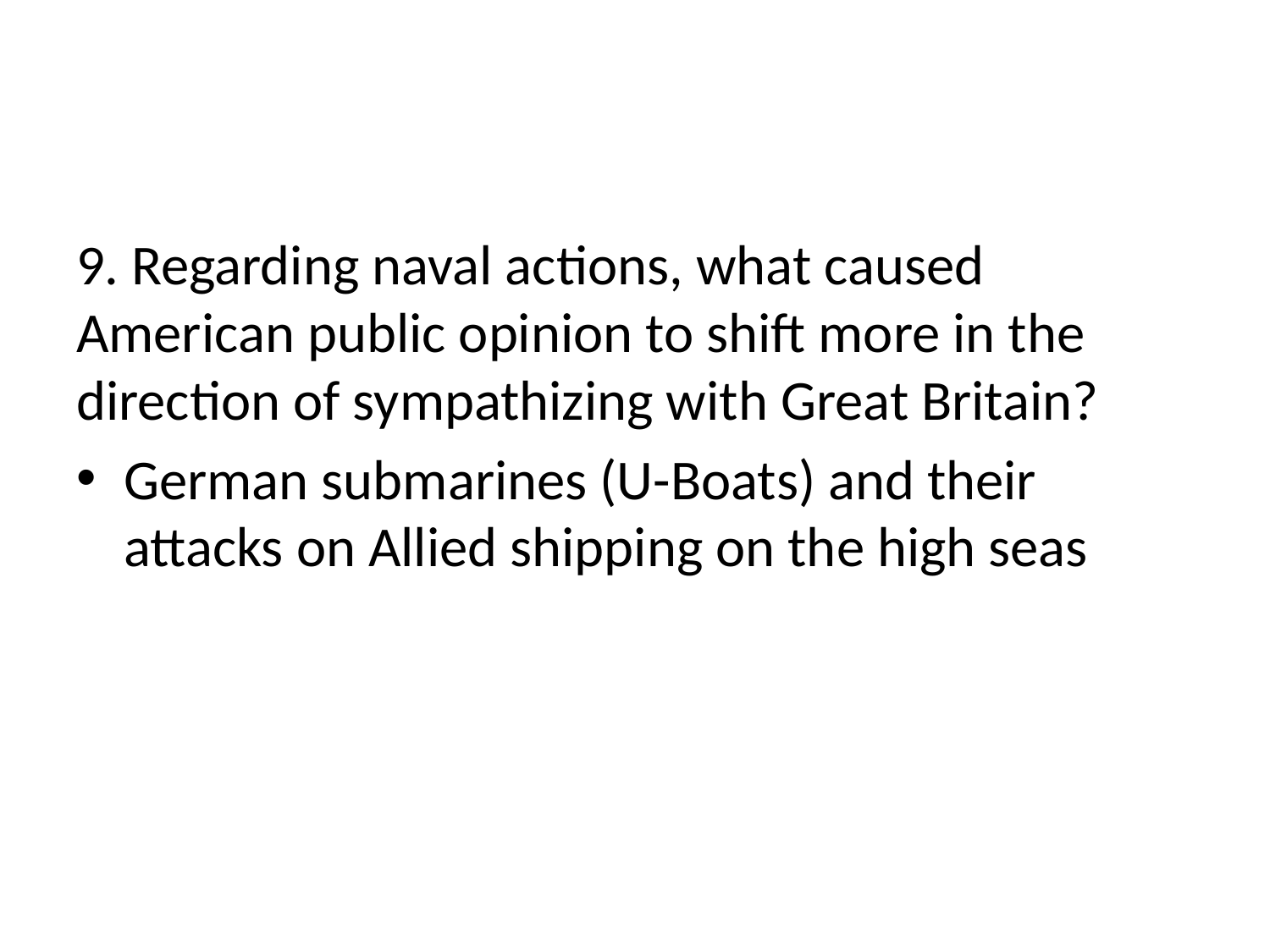

#
9. Regarding naval actions, what caused American public opinion to shift more in the direction of sympathizing with Great Britain?
German submarines (U-Boats) and their attacks on Allied shipping on the high seas